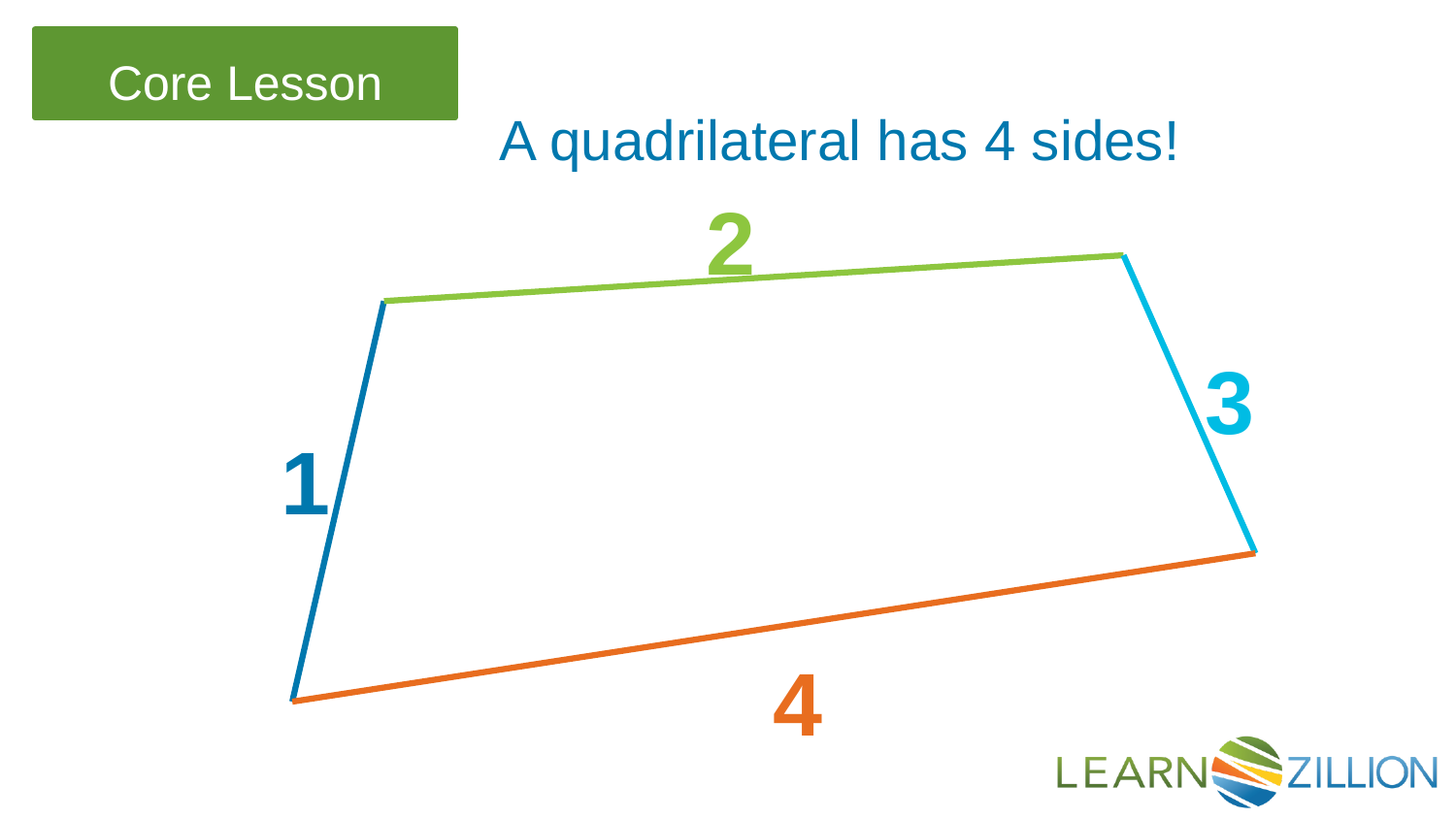

A quadrilateral has 4 sides!
2
3
1
4